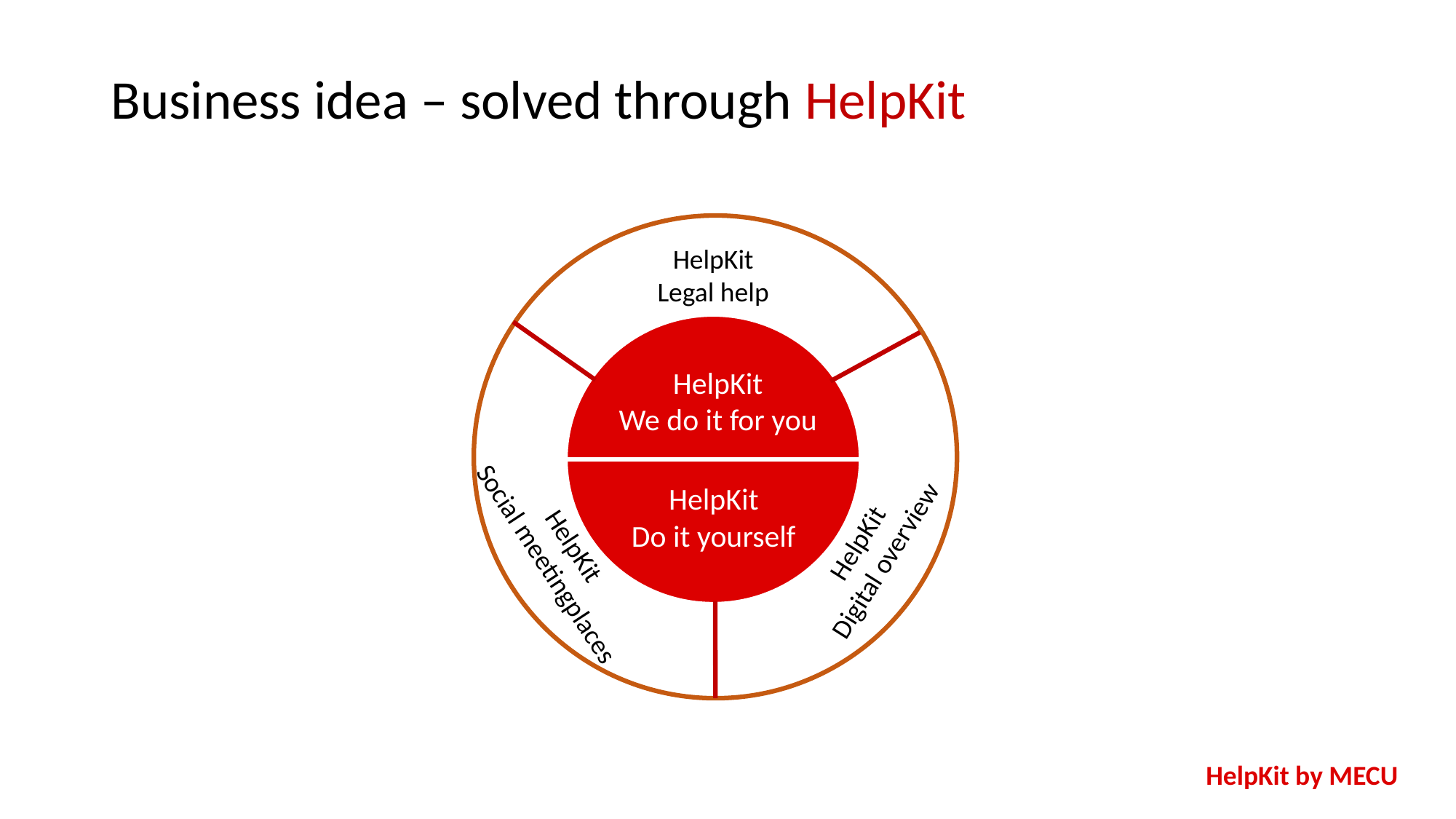

# Business idea – solved through HelpKit

HelpKit
Legal help

HelpKit
We do it for you
HelpKit
Do it yourself
HelpKit
Digital overview
HelpKit
Social meetingplaces
HelpKit by MECU